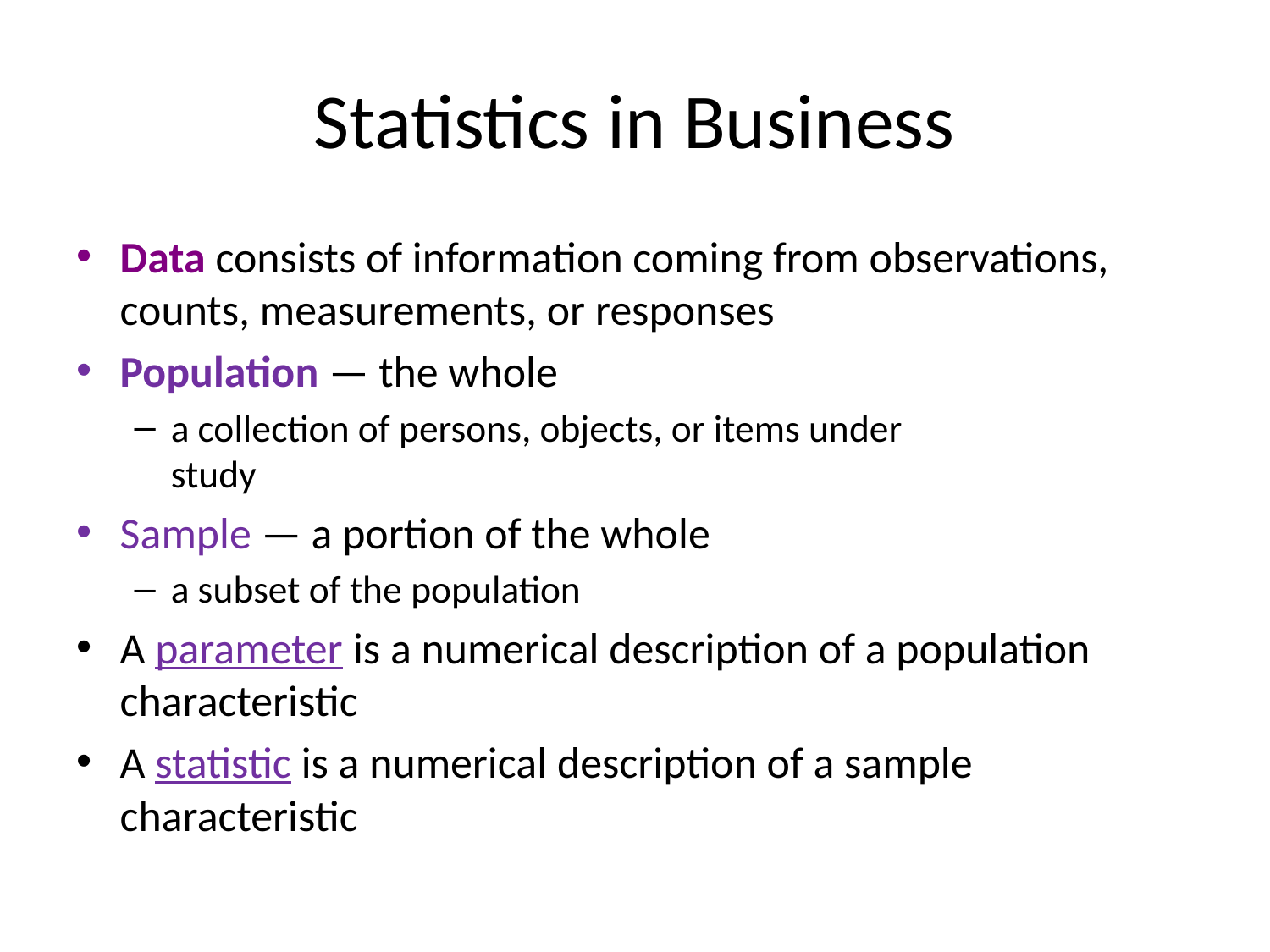

# Statistics in Business
Data consists of information coming from observations, counts, measurements, or responses
Population — the whole
a collection of persons, objects, or items under
study
Sample — a portion of the whole
a subset of the population
A parameter is a numerical description of a population characteristic
A statistic is a numerical description of a sample characteristic